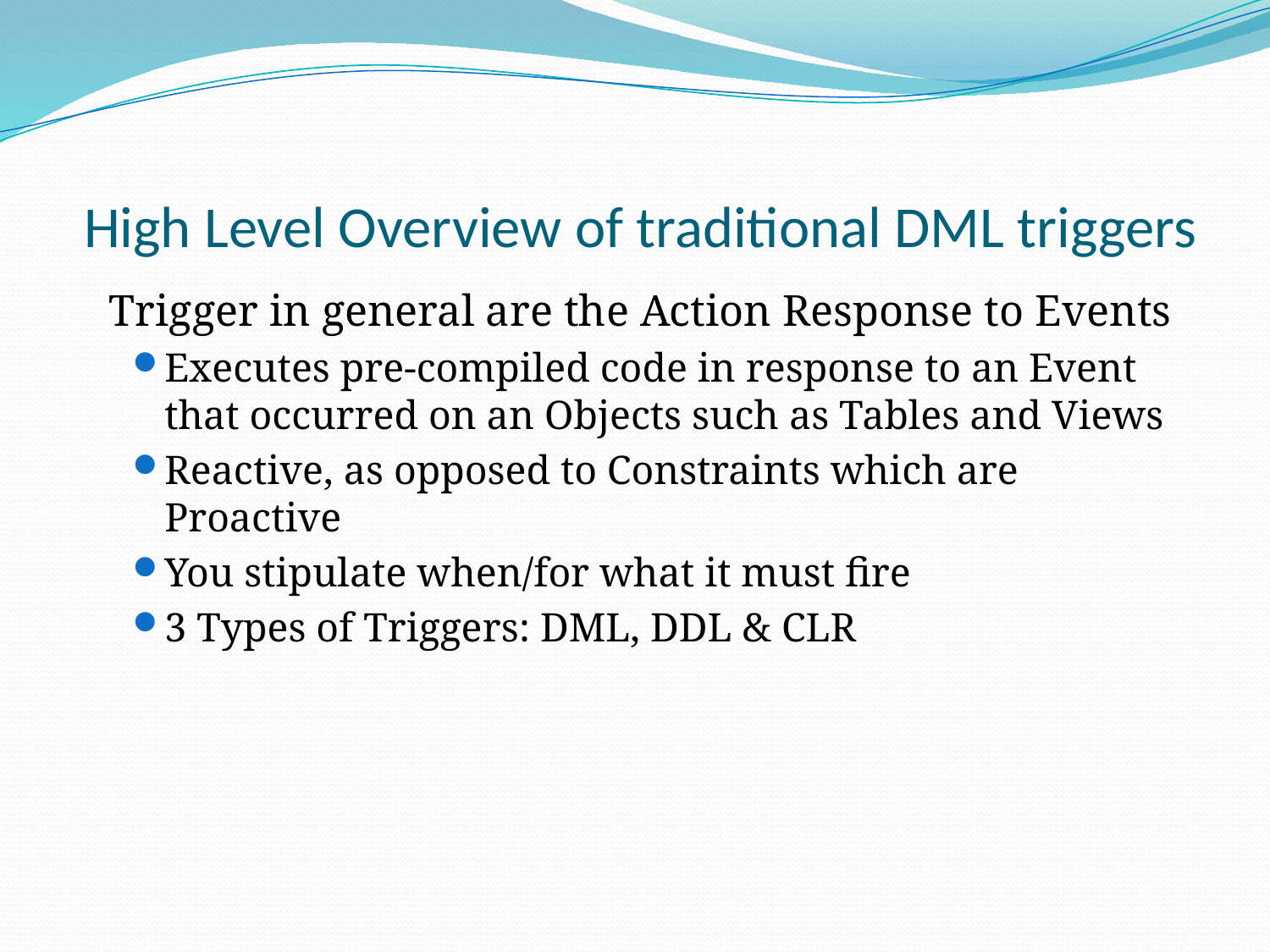

# High Level Overview of traditional DML triggers
Trigger in general are the Action Response to Events
Executes pre-compiled code in response to an Event that occurred on an Objects such as Tables and Views
Reactive, as opposed to Constraints which are Proactive
You stipulate when/for what it must fire
3 Types of Triggers: DML, DDL & CLR